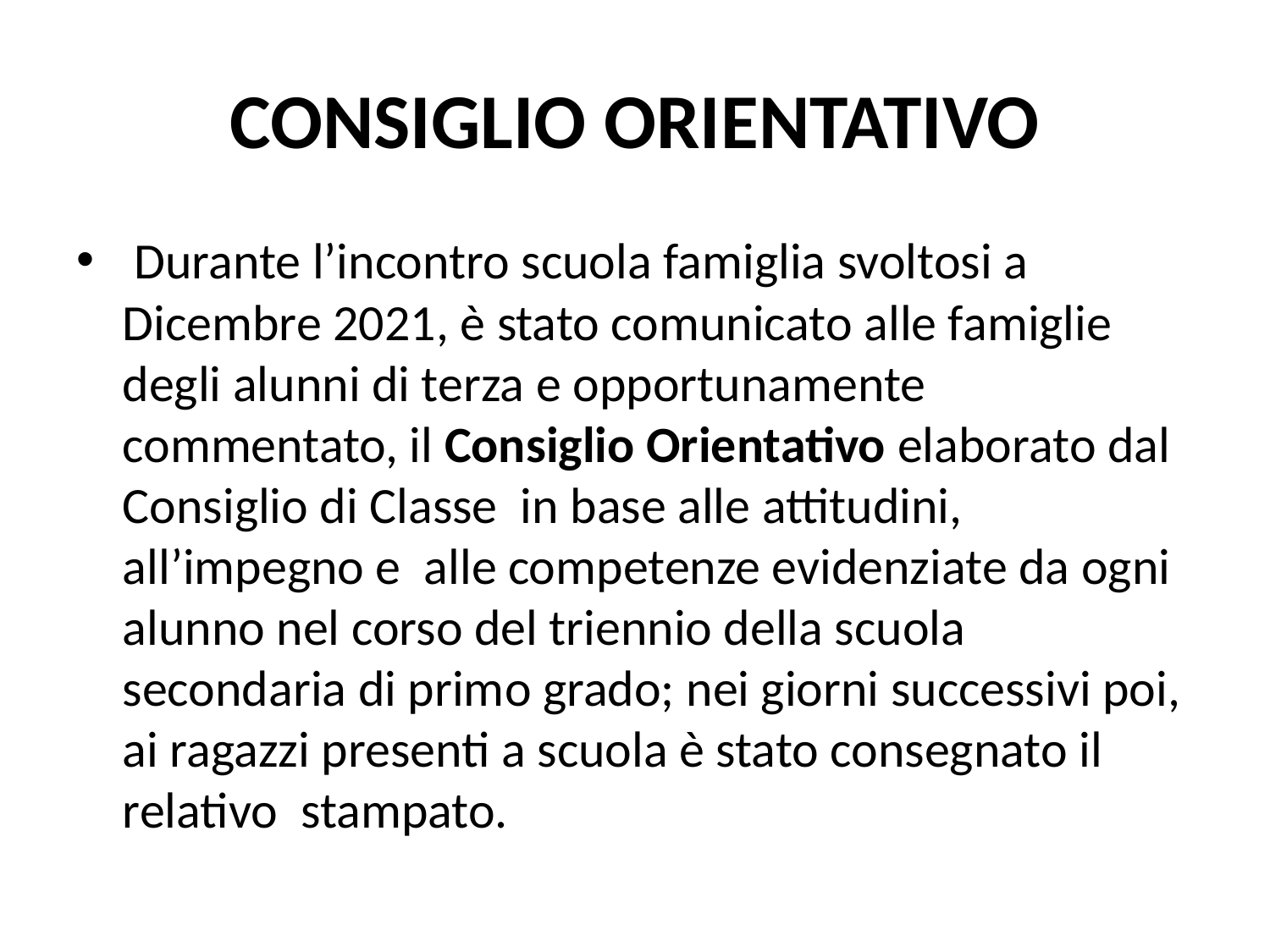

# CONSIGLIO ORIENTATIVO
 Durante l’incontro scuola famiglia svoltosi a  Dicembre 2021, è stato comunicato alle famiglie degli alunni di terza e opportunamente commentato, il Consiglio Orientativo elaborato dal Consiglio di Classe  in base alle attitudini, all’impegno e  alle competenze evidenziate da ogni alunno nel corso del triennio della scuola secondaria di primo grado; nei giorni successivi poi, ai ragazzi presenti a scuola è stato consegnato il relativo  stampato.